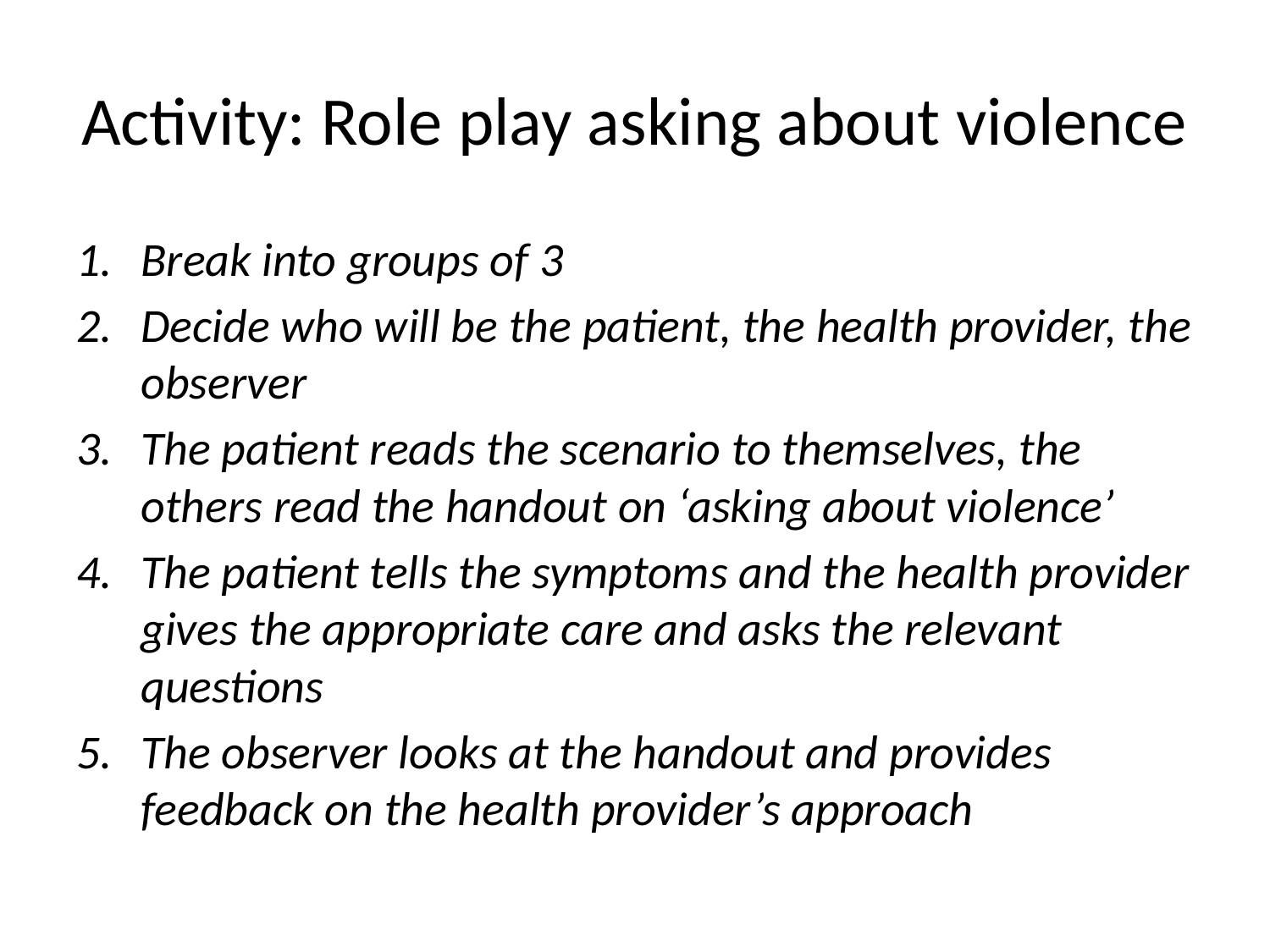

# Activity: Role play asking about violence
Break into groups of 3
Decide who will be the patient, the health provider, the observer
The patient reads the scenario to themselves, the others read the handout on ‘asking about violence’
The patient tells the symptoms and the health provider gives the appropriate care and asks the relevant questions
The observer looks at the handout and provides feedback on the health provider’s approach